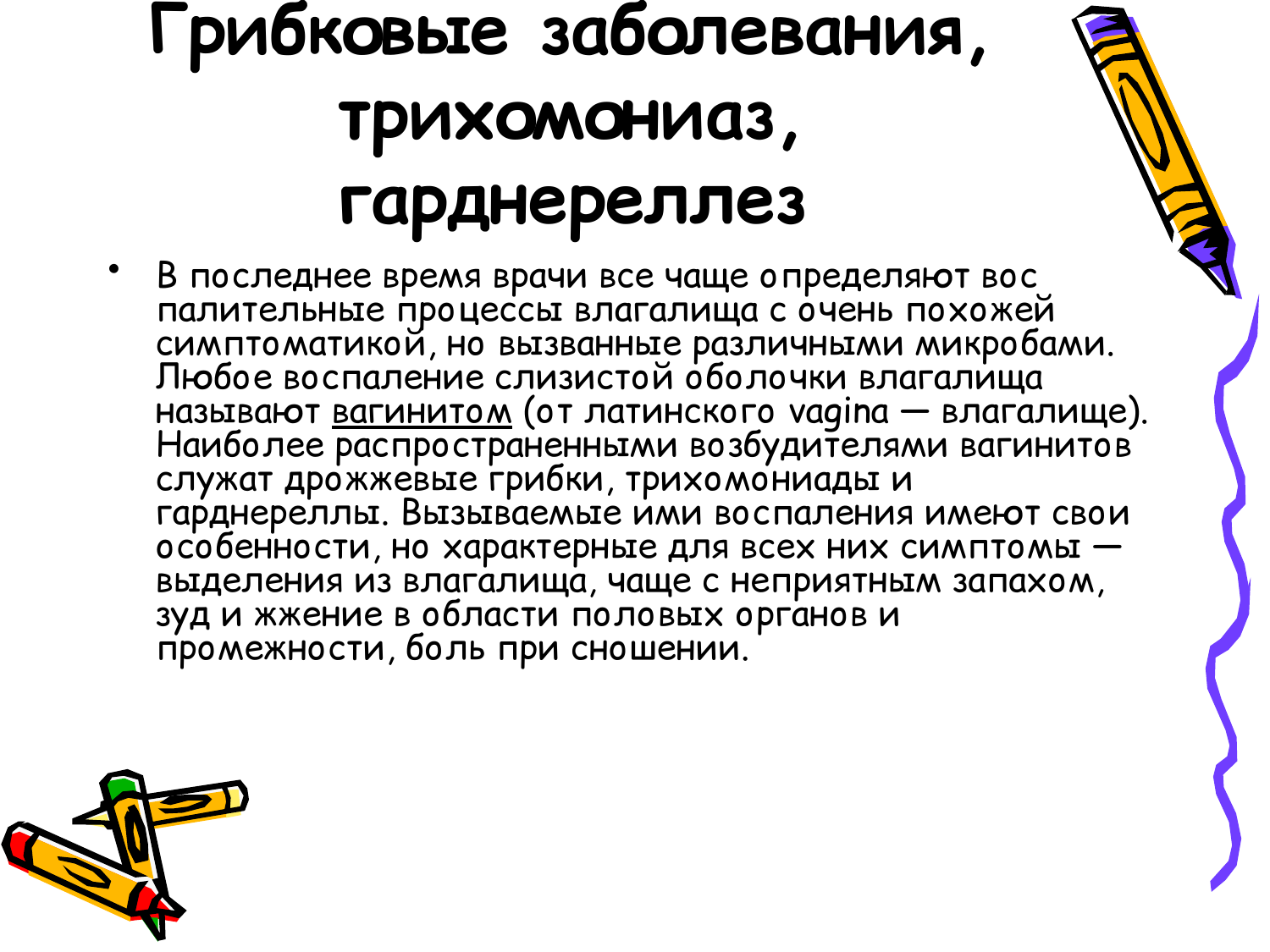

# Грибковые заболевания, трихомониаз, гарднереллез
В последнее время врачи все чаще определяют вос­палительные процессы влагалища с очень похожей симптоматикой, но вызванные различными микроба­ми. Любое воспаление слизистой оболочки влагалища называют вагинитом (от латинского vagina — влага­лище). Наиболее распространенными возбудите­лями вагинитов служат дрожжевые грибки, трихомониады и гарднереллы. Вызываемые ими вос­паления имеют свои особенности, но характерные для всех них симптомы — выделения из влагалища, чаще с неприятным запахом, зуд и жжение в области поло­вых органов и промежности, боль при сношении.